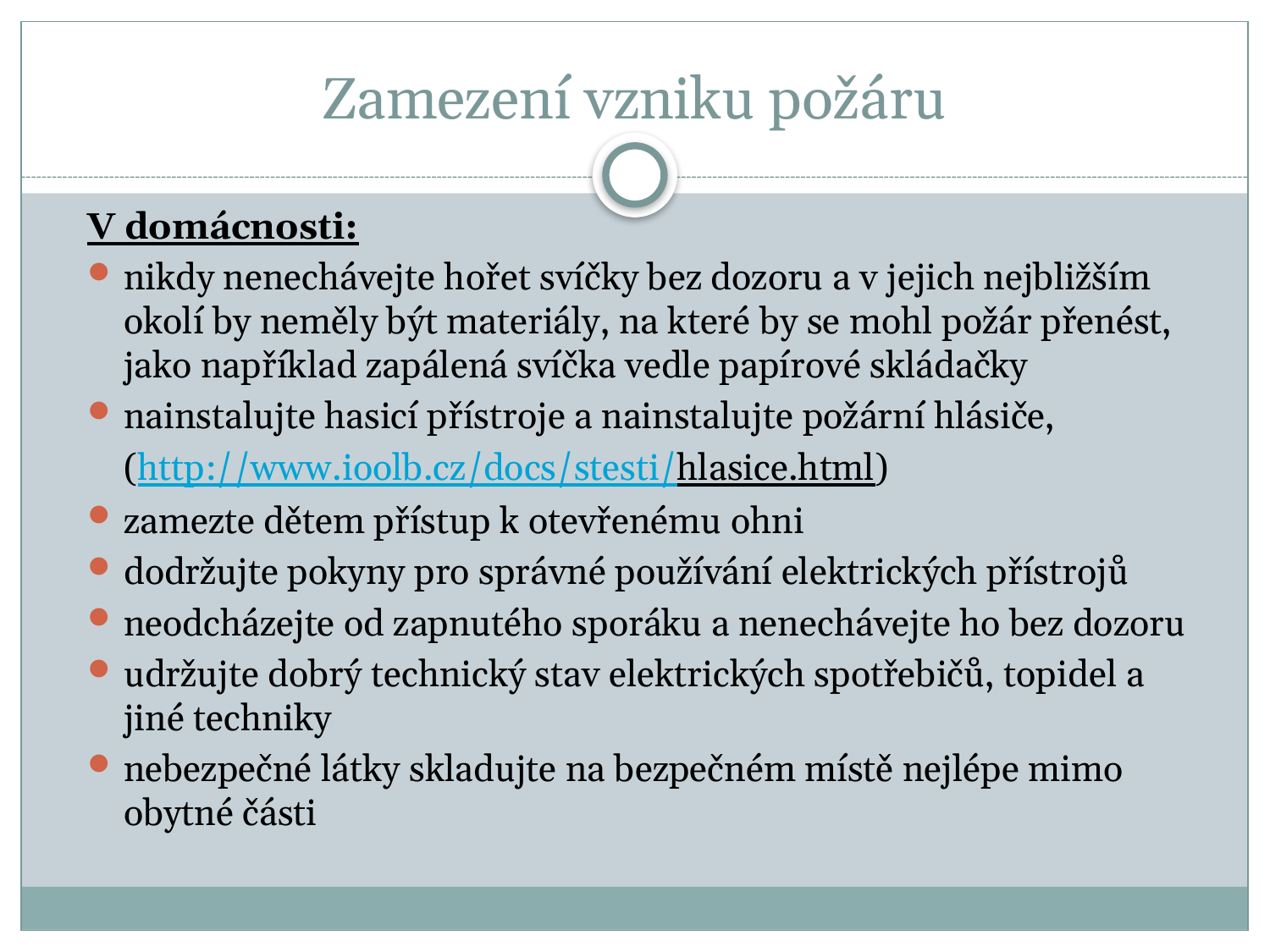

# Zamezení vzniku požáru
V domácnosti:
nikdy nenechávejte hořet svíčky bez dozoru a v jejich nejbližším okolí by neměly být materiály, na které by se mohl požár přenést, jako například zapálená svíčka vedle papírové skládačky
nainstalujte hasicí přístroje a nainstalujte požární hlásiče,
	(http://www.ioolb.cz/docs/stesti/hlasice.html)
zamezte dětem přístup k otevřenému ohni
dodržujte pokyny pro správné používání elektrických přístrojů
neodcházejte od zapnutého sporáku a nenechávejte ho bez dozoru
udržujte dobrý technický stav elektrických spotřebičů, topidel a jiné techniky
nebezpečné látky skladujte na bezpečném místě nejlépe mimo obytné části